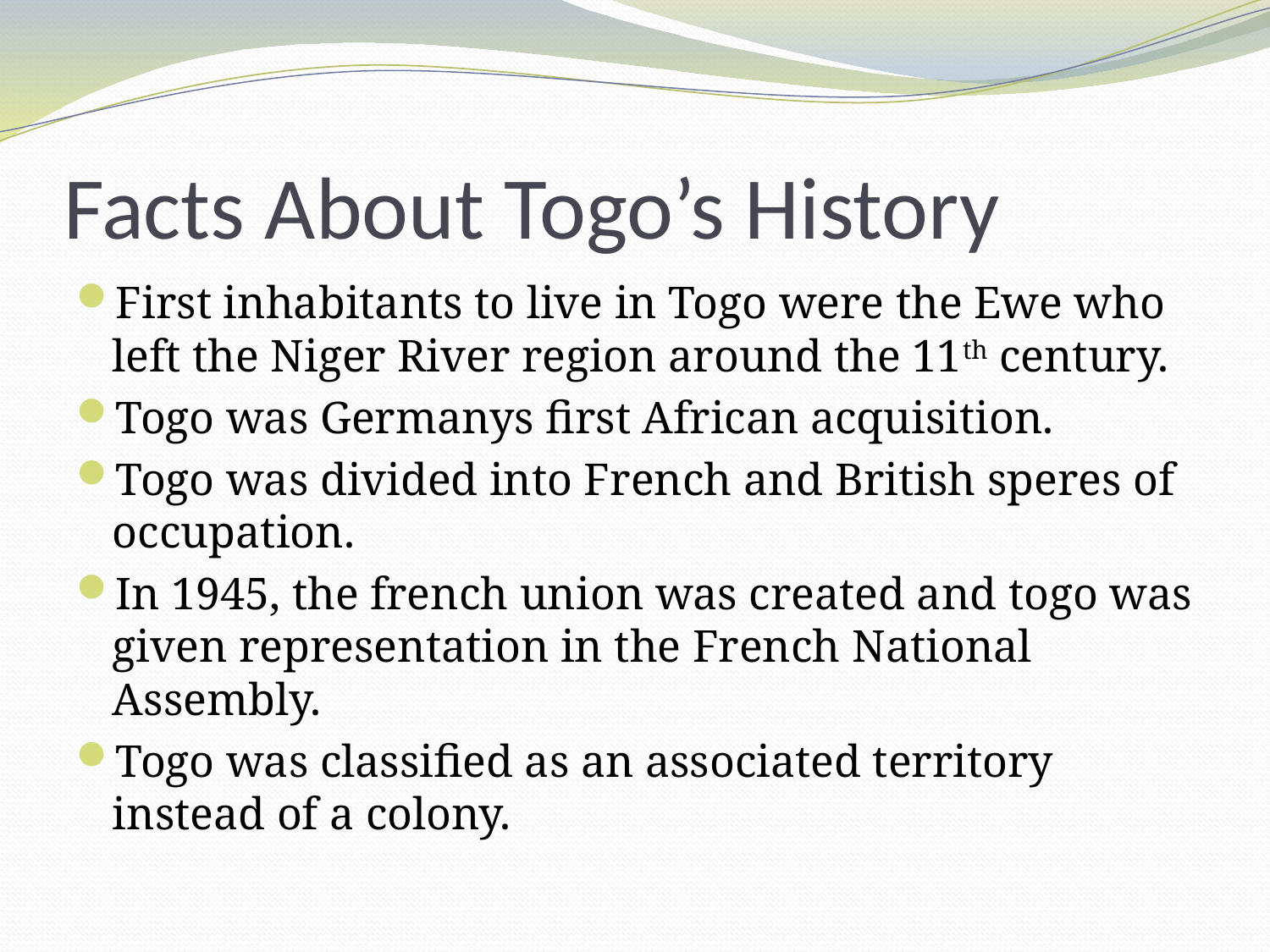

# Facts About Togo’s History
First inhabitants to live in Togo were the Ewe who left the Niger River region around the 11th century.
Togo was Germanys first African acquisition.
Togo was divided into French and British speres of occupation.
In 1945, the french union was created and togo was given representation in the French National Assembly.
Togo was classified as an associated territory instead of a colony.